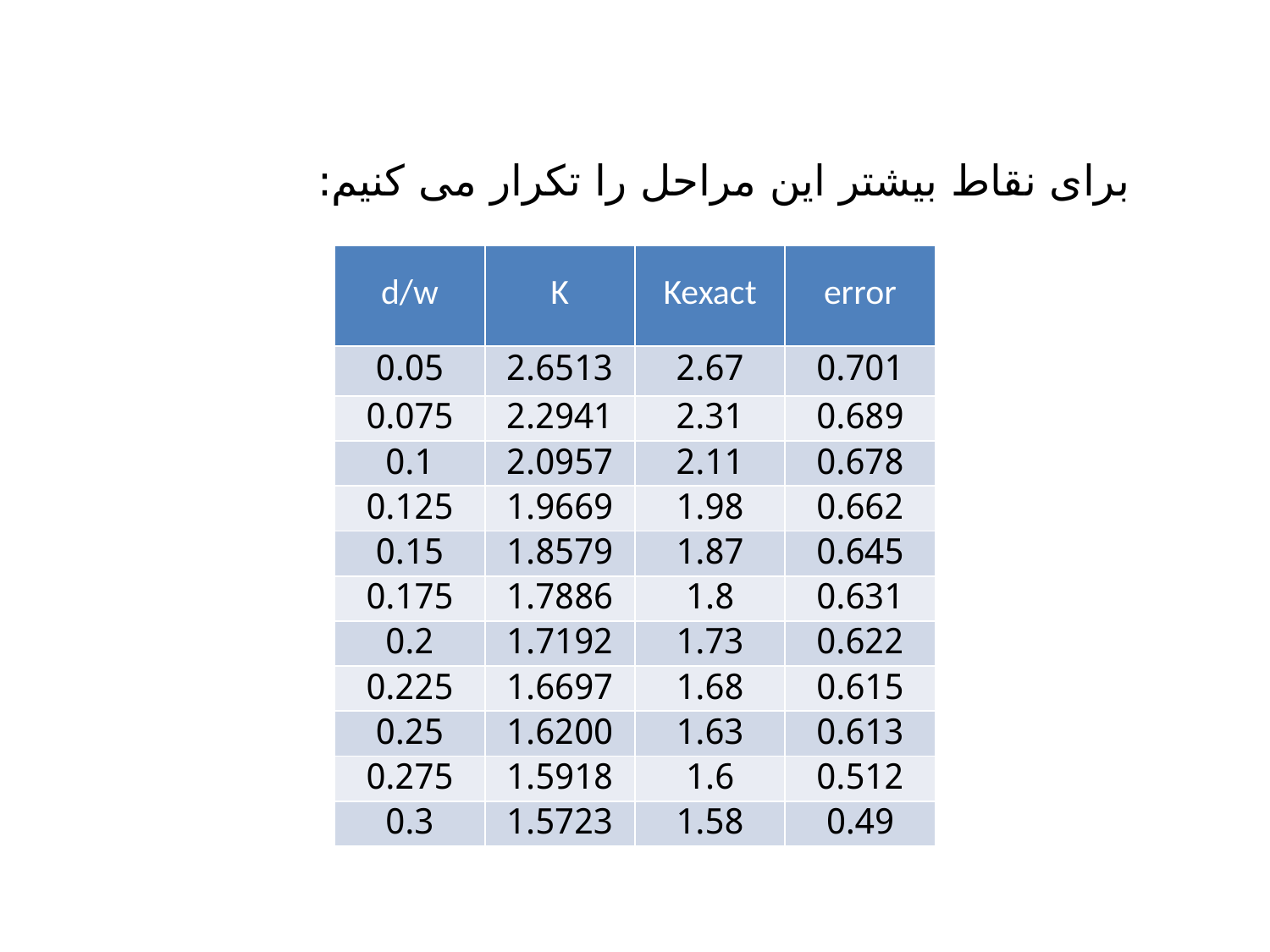

برای نقاط بیشتر این مراحل را تکرار می کنیم:
| d/w | K | Kexact | error |
| --- | --- | --- | --- |
| 0.05 | 2.6513 | 2.67 | 0.701 |
| 0.075 | 2.2941 | 2.31 | 0.689 |
| 0.1 | 2.0957 | 2.11 | 0.678 |
| 0.125 | 1.9669 | 1.98 | 0.662 |
| 0.15 | 1.8579 | 1.87 | 0.645 |
| 0.175 | 1.7886 | 1.8 | 0.631 |
| 0.2 | 1.7192 | 1.73 | 0.622 |
| 0.225 | 1.6697 | 1.68 | 0.615 |
| 0.25 | 1.6200 | 1.63 | 0.613 |
| 0.275 | 1.5918 | 1.6 | 0.512 |
| 0.3 | 1.5723 | 1.58 | 0.49 |